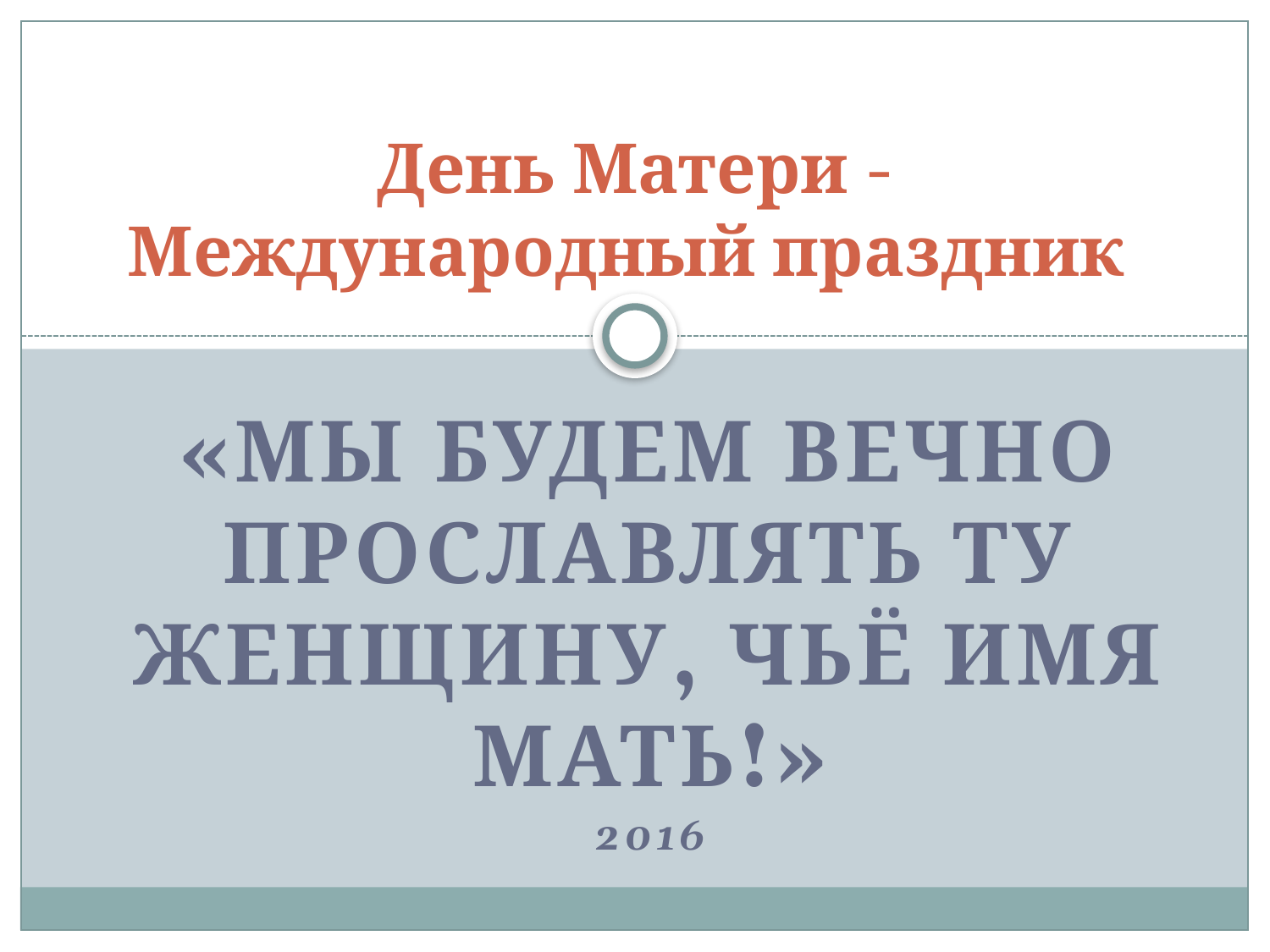

# День Матери - Международный праздник
«Мы будем вечно прославлять ту женщину, чьё имя Мать!»
2016